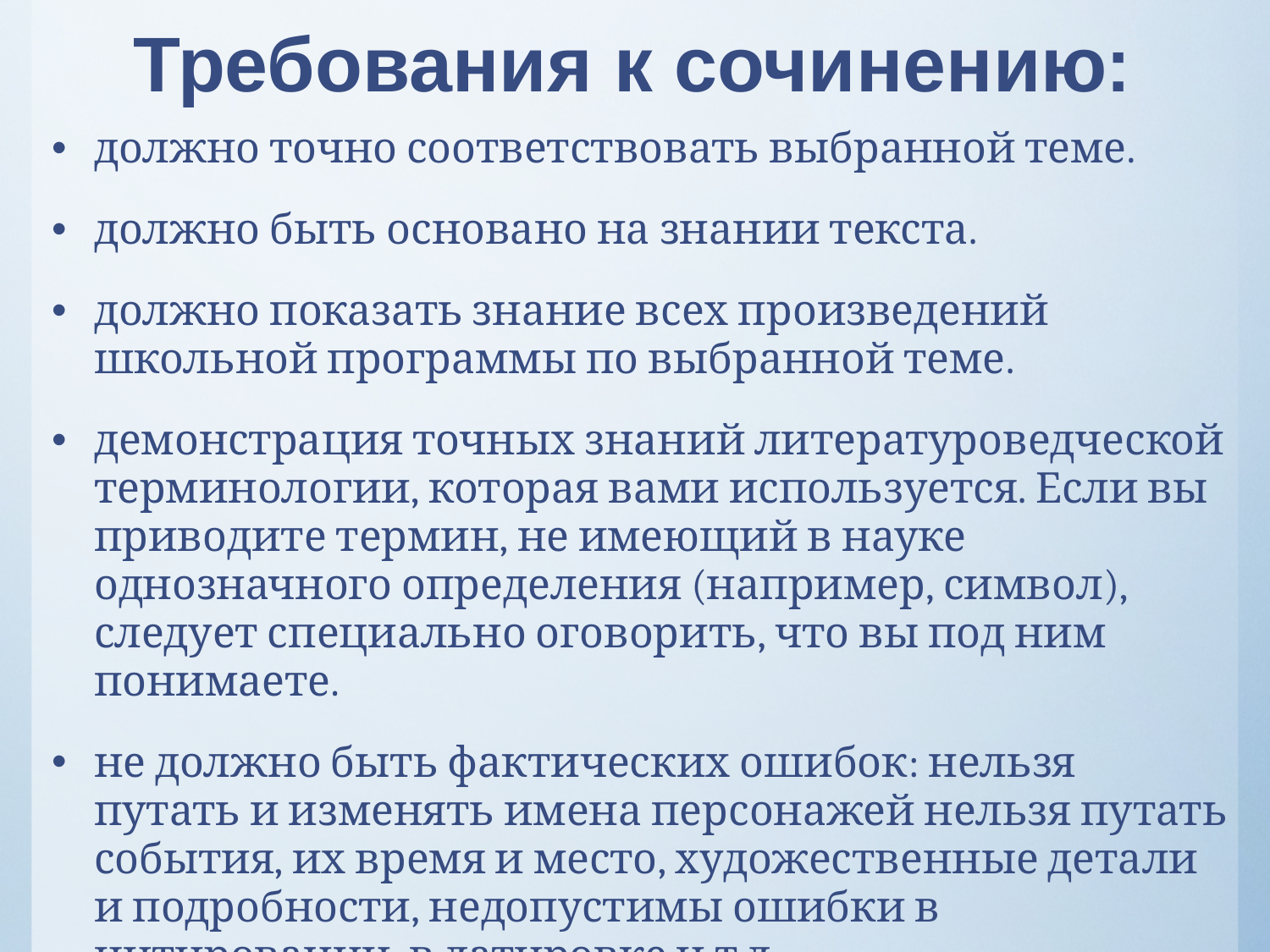

# Требования к сочинению:
должно точно соответствовать выбранной теме.
должно быть основано на знании текста.
должно показать знание всех произведений школьной программы по выбранной теме.
демонстрация точных знаний литературоведческой терминологии, которая вами используется. Если вы приводите термин, не имеющий в науке однозначного определения (например, символ), следует специально оговорить, что вы под ним понимаете.
не должно быть фактических ошибок: нельзя путать и изменять имена персонажей нельзя путать события, их время и место, художественные детали и подробности, недопустимы ошибки в цитировании, в датировке и т.д.